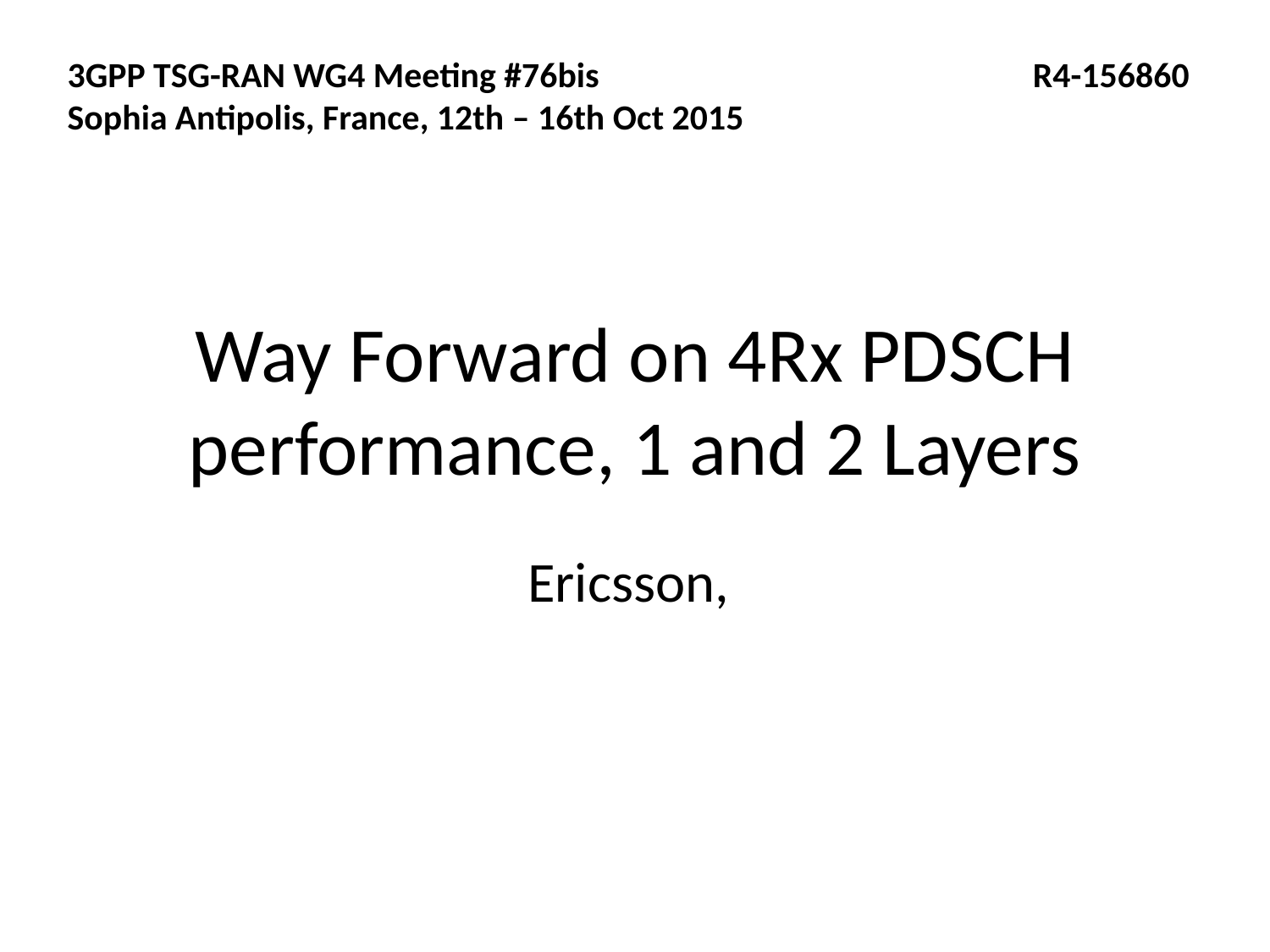

3GPP TSG-RAN WG4 Meeting #76bis                                                      R4-156860
Sophia Antipolis, France, 12th – 16th Oct 2015
# Way Forward on 4Rx PDSCH performance, 1 and 2 Layers
Ericsson,